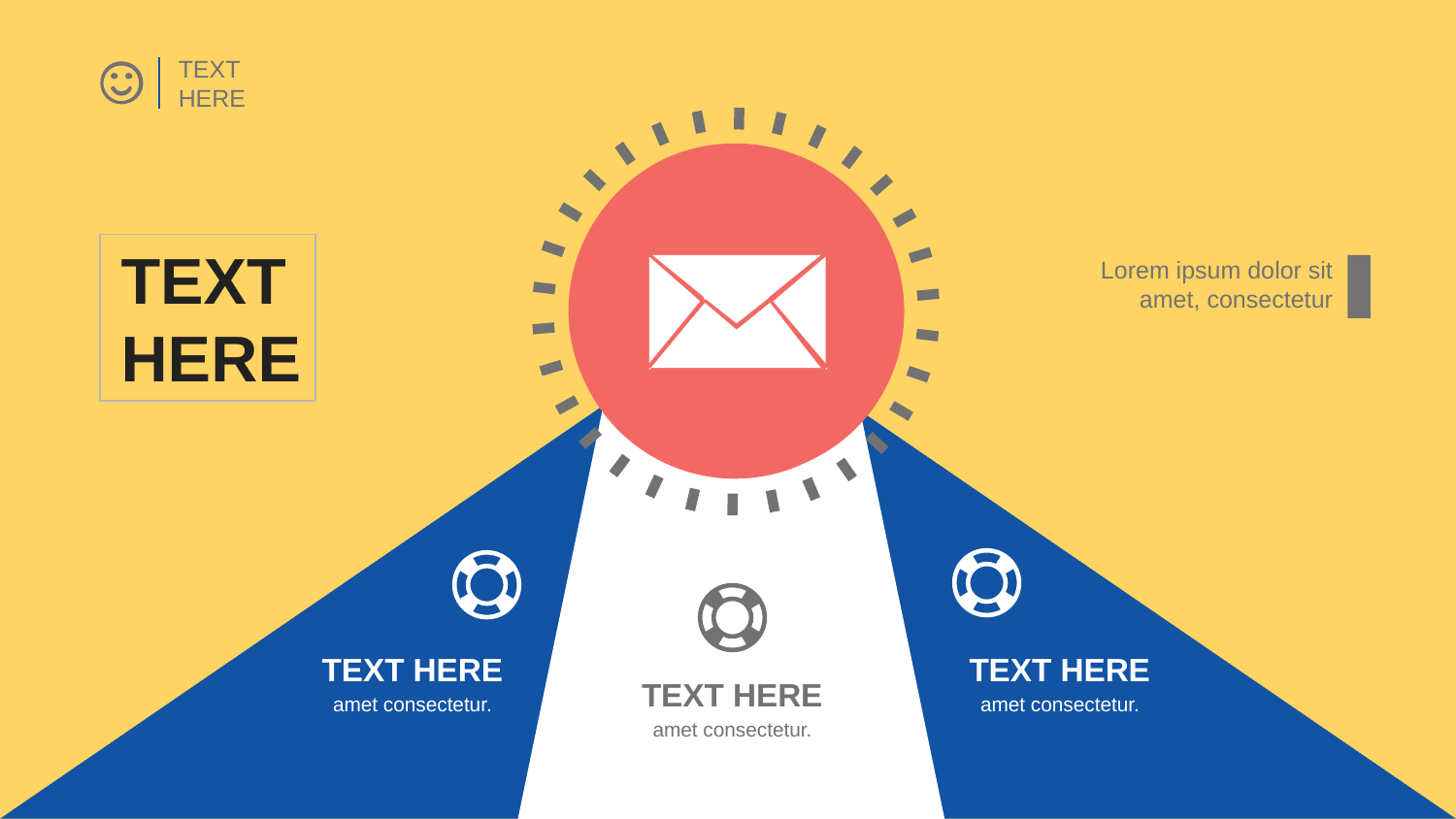

TEXT HERE

TEXT HERE

Lorem ipsum dolor sit amet, consectetur

TEXT HERE
amet consectetur.
TEXT HERE
amet consectetur.
TEXT HERE
amet consectetur.